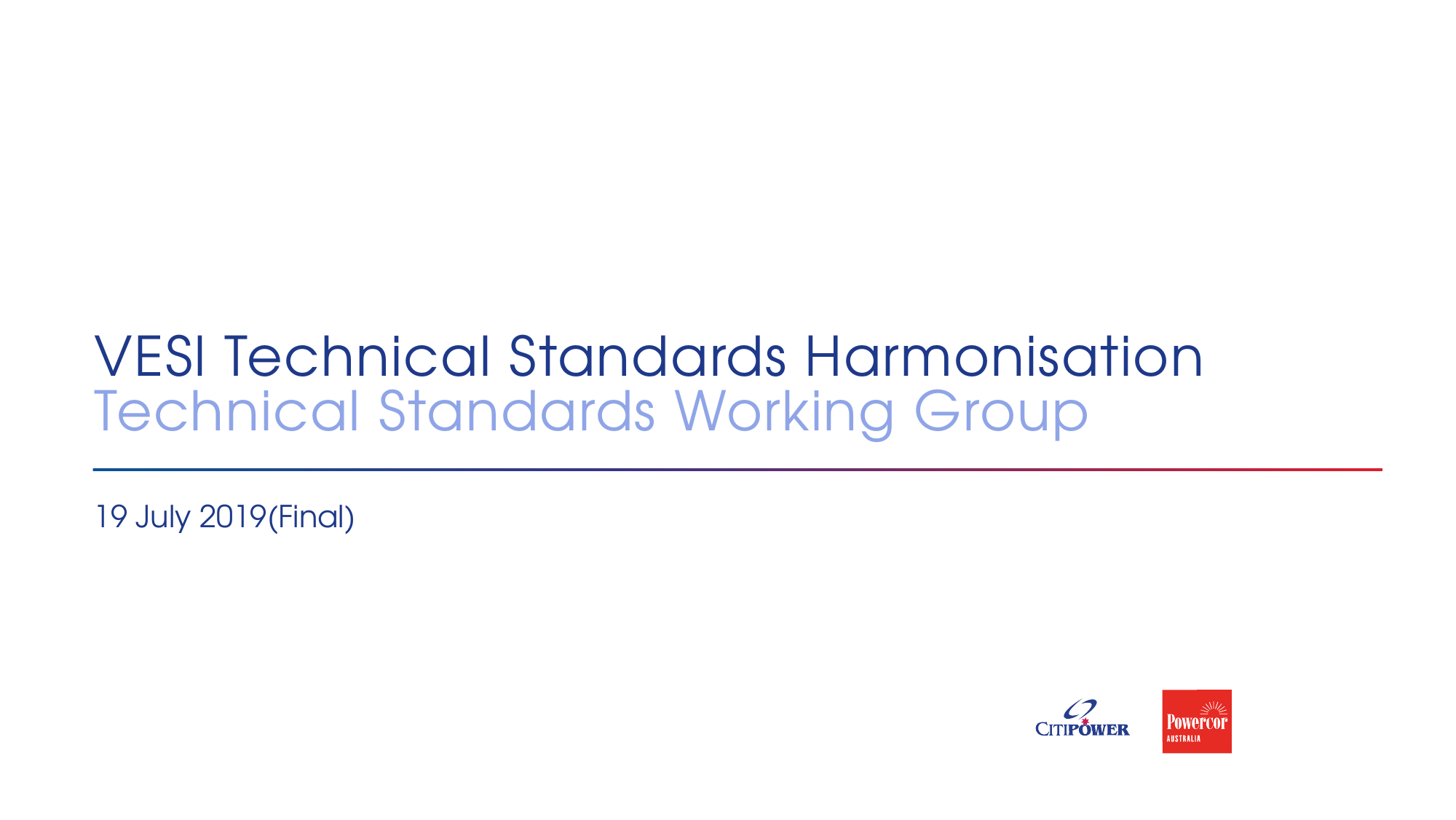

# VESI Technical Standards Harmonisation Technical Standards Working Group
19 July 2019(Final)